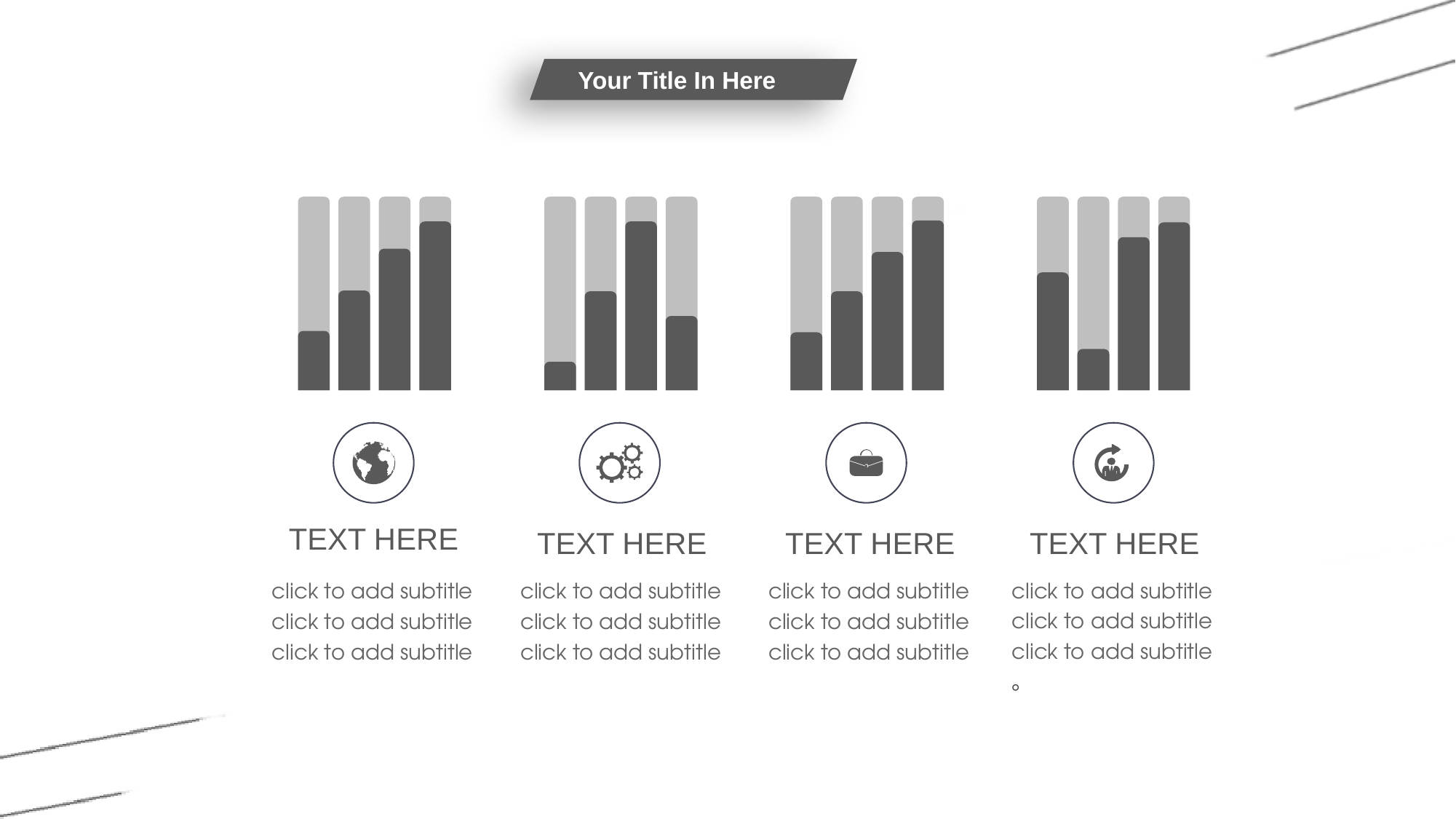

TEXT HERE
TEXT HERE
TEXT HERE
TEXT HERE
click to add subtitle click to add subtitle click to add subtitle
click to add subtitle click to add subtitle click to add subtitle
click to add subtitle click to add subtitle click to add subtitle
click to add subtitle click to add subtitle click to add subtitle
。